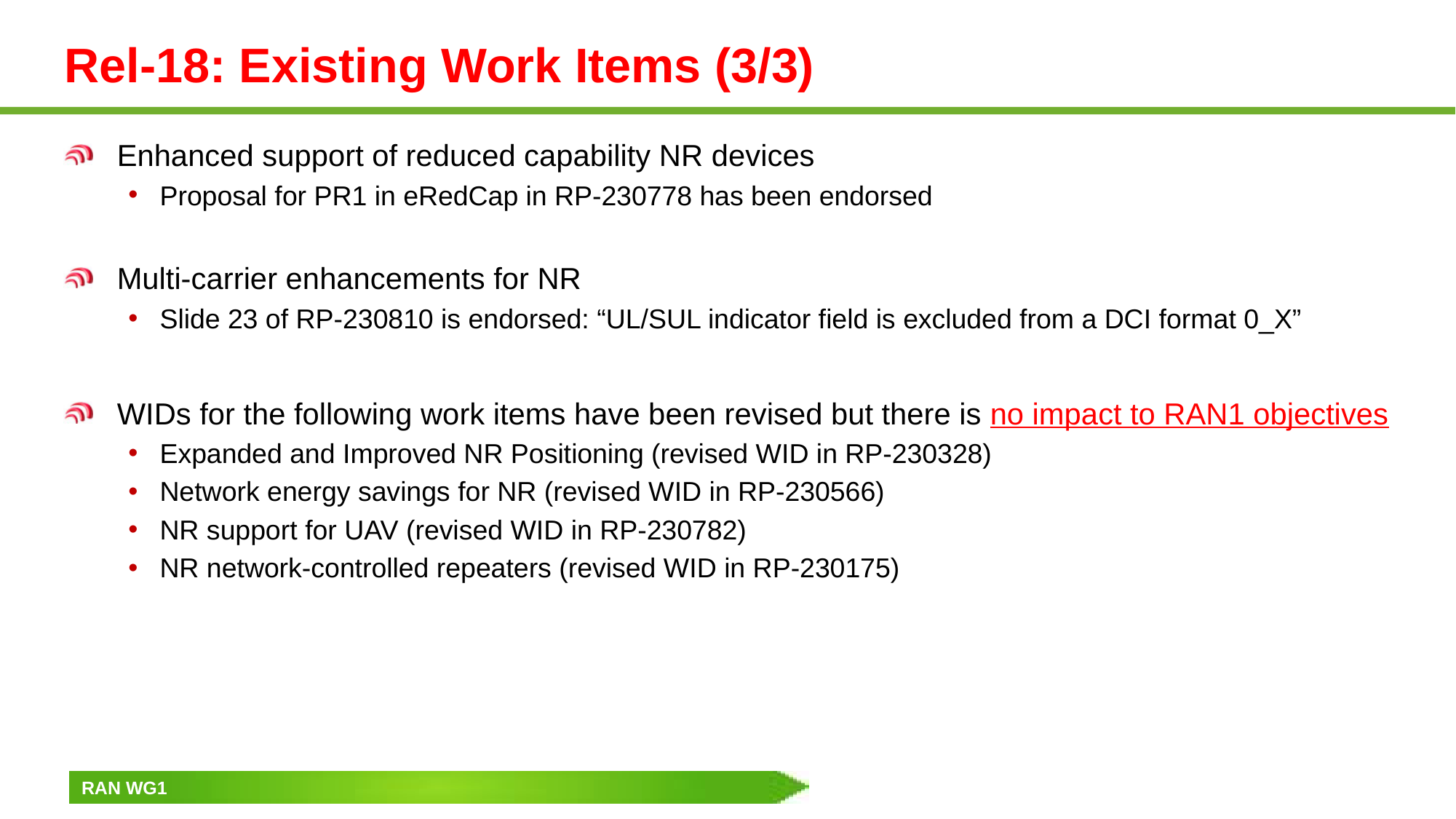

# Rel-18: Existing Work Items (3/3)
Enhanced support of reduced capability NR devices
Proposal for PR1 in eRedCap in RP-230778 has been endorsed

Multi-carrier enhancements for NR
Slide 23 of RP-230810 is endorsed: “UL/SUL indicator field is excluded from a DCI format 0_X”

WIDs for the following work items have been revised but there is no impact to RAN1 objectives
Expanded and Improved NR Positioning (revised WID in RP-230328)
Network energy savings for NR (revised WID in RP-230566)
NR support for UAV (revised WID in RP-230782)
NR network-controlled repeaters (revised WID in RP-230175)